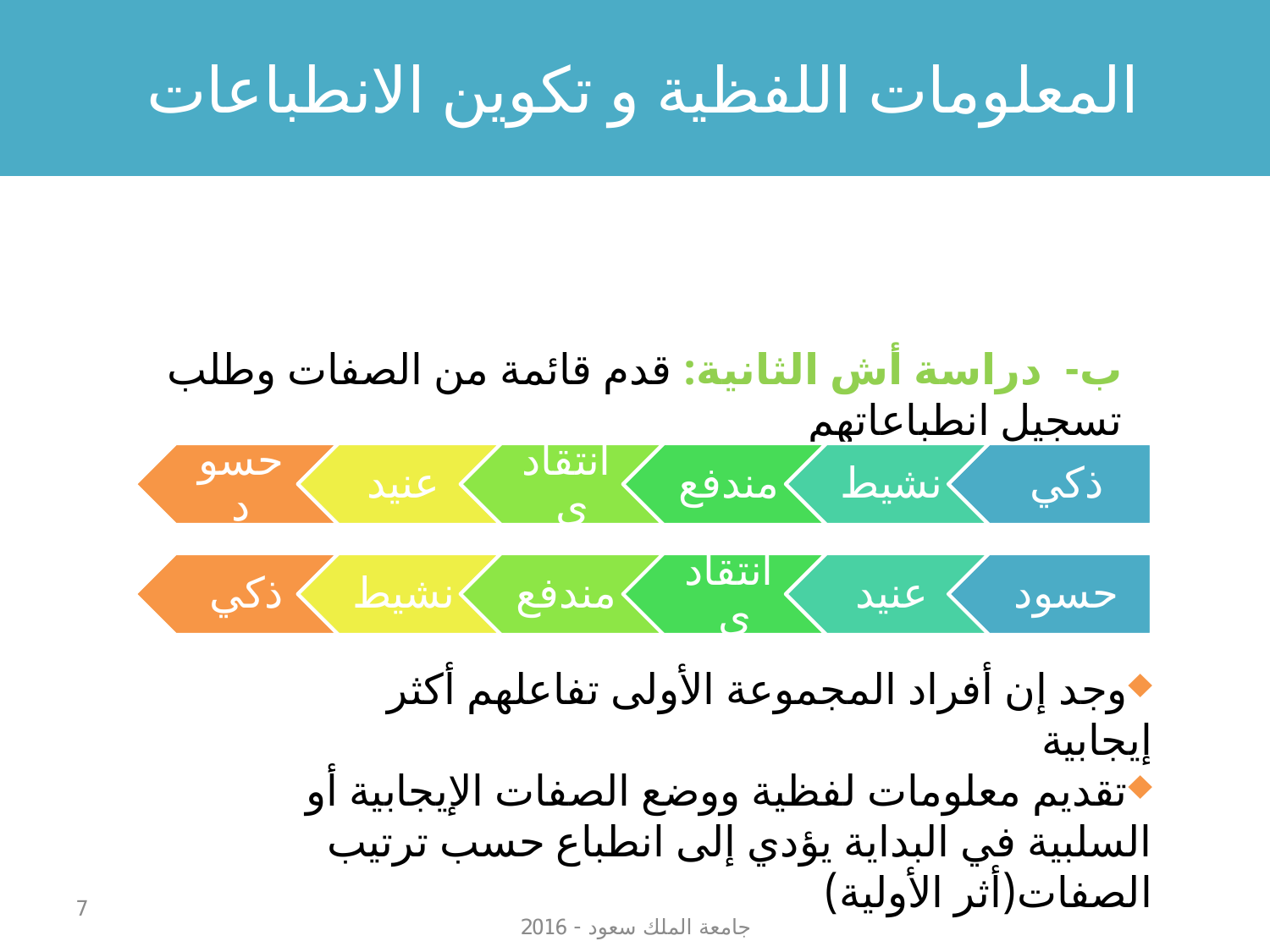

المعلومات اللفظية و تكوين الانطباعات
ب-  دراسة أش الثانية: قدم قائمة من الصفات وطلب تسجيل انطباعاتهم
ذكي
نشيط
مندفع
انتقادي
عنيد
حسود
حسود
عنيد
انتقادي
مندفع
نشيط
ذكي
وجد إن أفراد المجموعة الأولى تفاعلهم أكثر إيجابية
تقديم معلومات لفظية ووضع الصفات الإيجابية أو السلبية في البداية يؤدي إلى انطباع حسب ترتيب الصفات(أثر الأولية)

7
جامعة الملك سعود - 2016